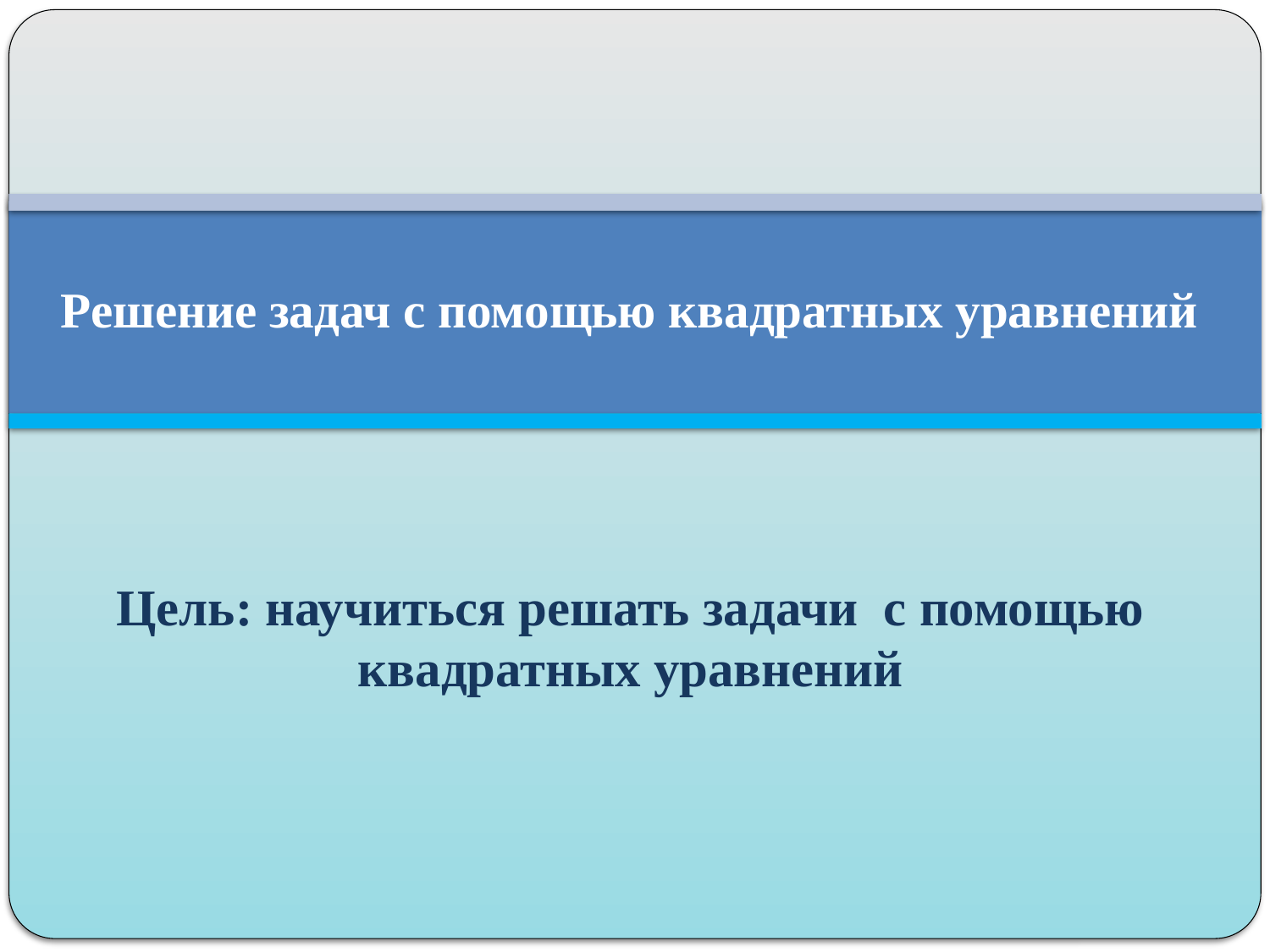

# Решение задач с помощью квадратных уравнений
Цель: научиться решать задачи  с помощью квадратных уравнений